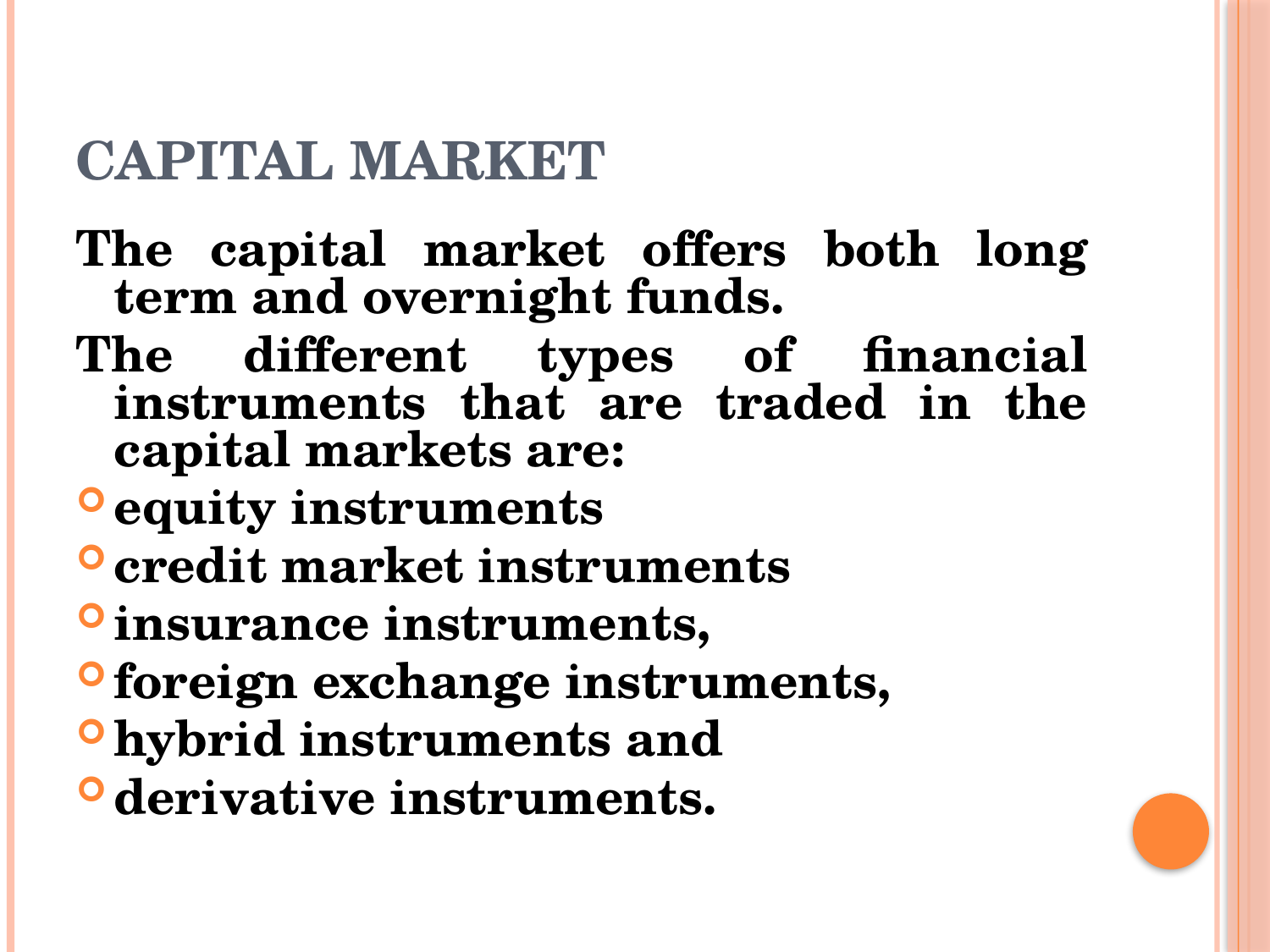

# Capital market
The capital market offers both long term and overnight funds.
The different types of financial instruments that are traded in the capital markets are:
equity instruments
credit market instruments
insurance instruments,
foreign exchange instruments,
hybrid instruments and
derivative instruments.